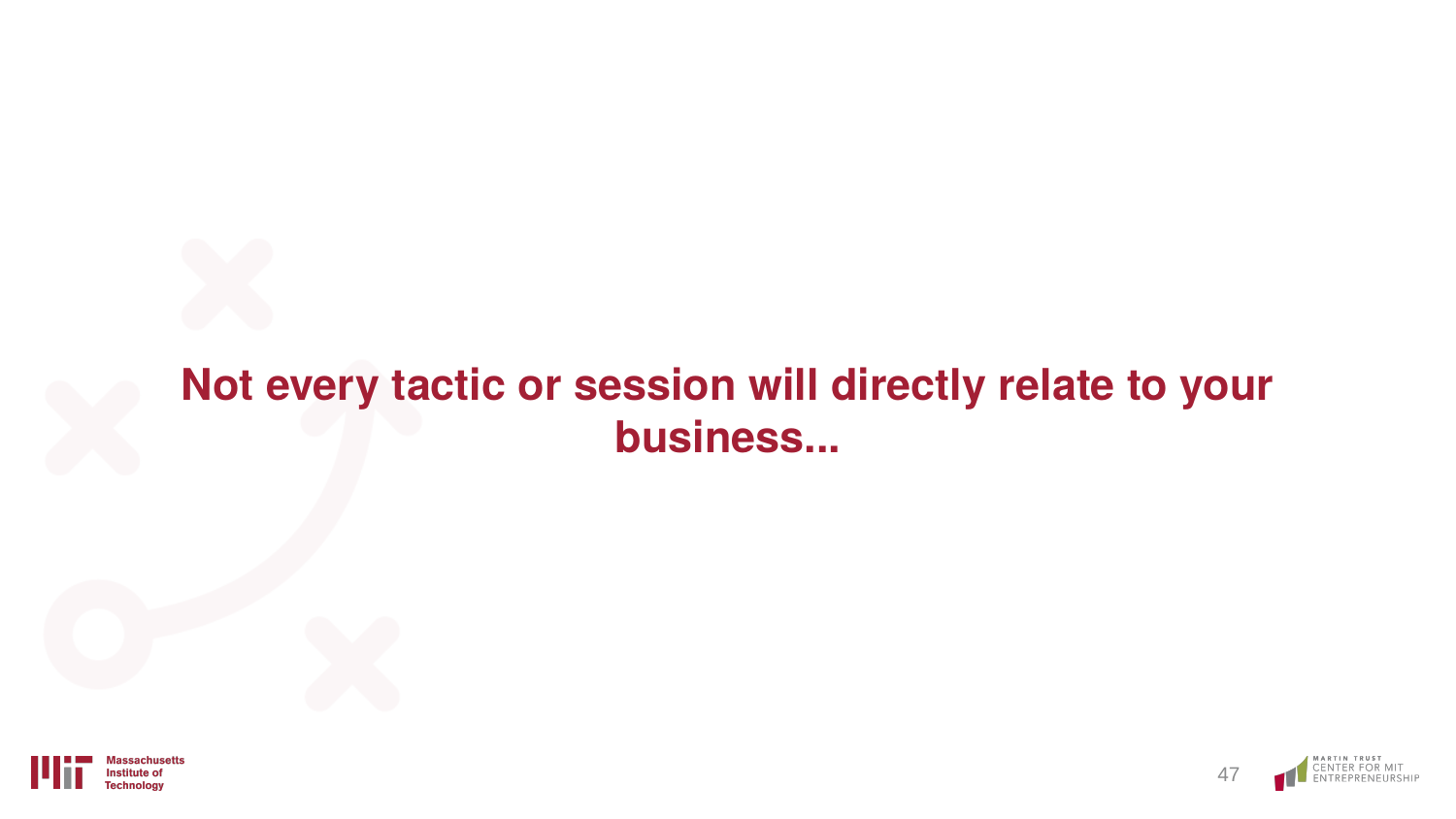

# Not every tactic or session will directly relate to your business...

47